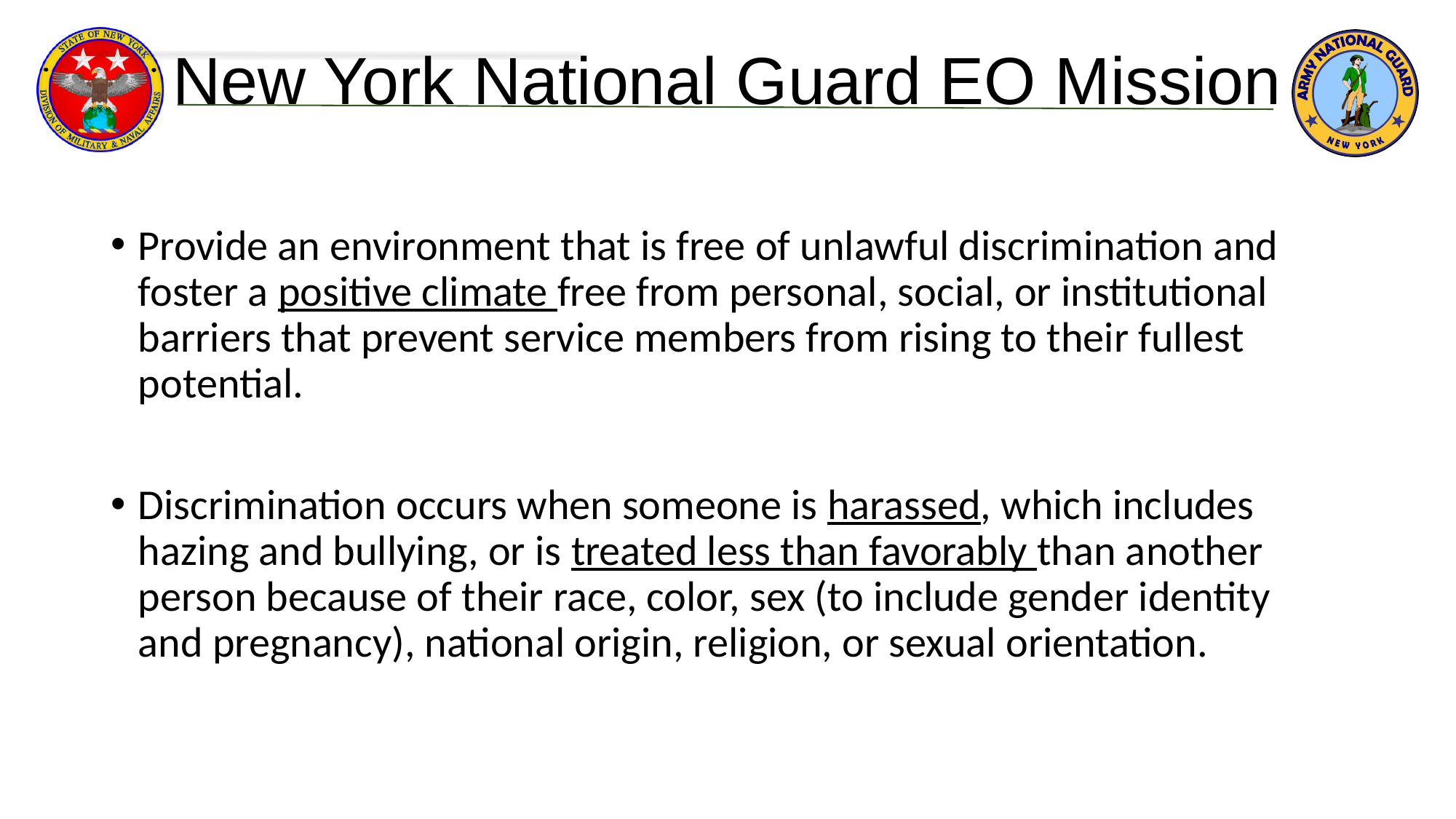

# New York National Guard EO Mission
Provide an environment that is free of unlawful discrimination and foster a positive climate free from personal, social, or institutional barriers that prevent service members from rising to their fullest potential.

Discrimination occurs when someone is harassed, which includes hazing and bullying, or is treated less than favorably than another person because of their race, color, sex (to include gender identity and pregnancy), national origin, religion, or sexual orientation.